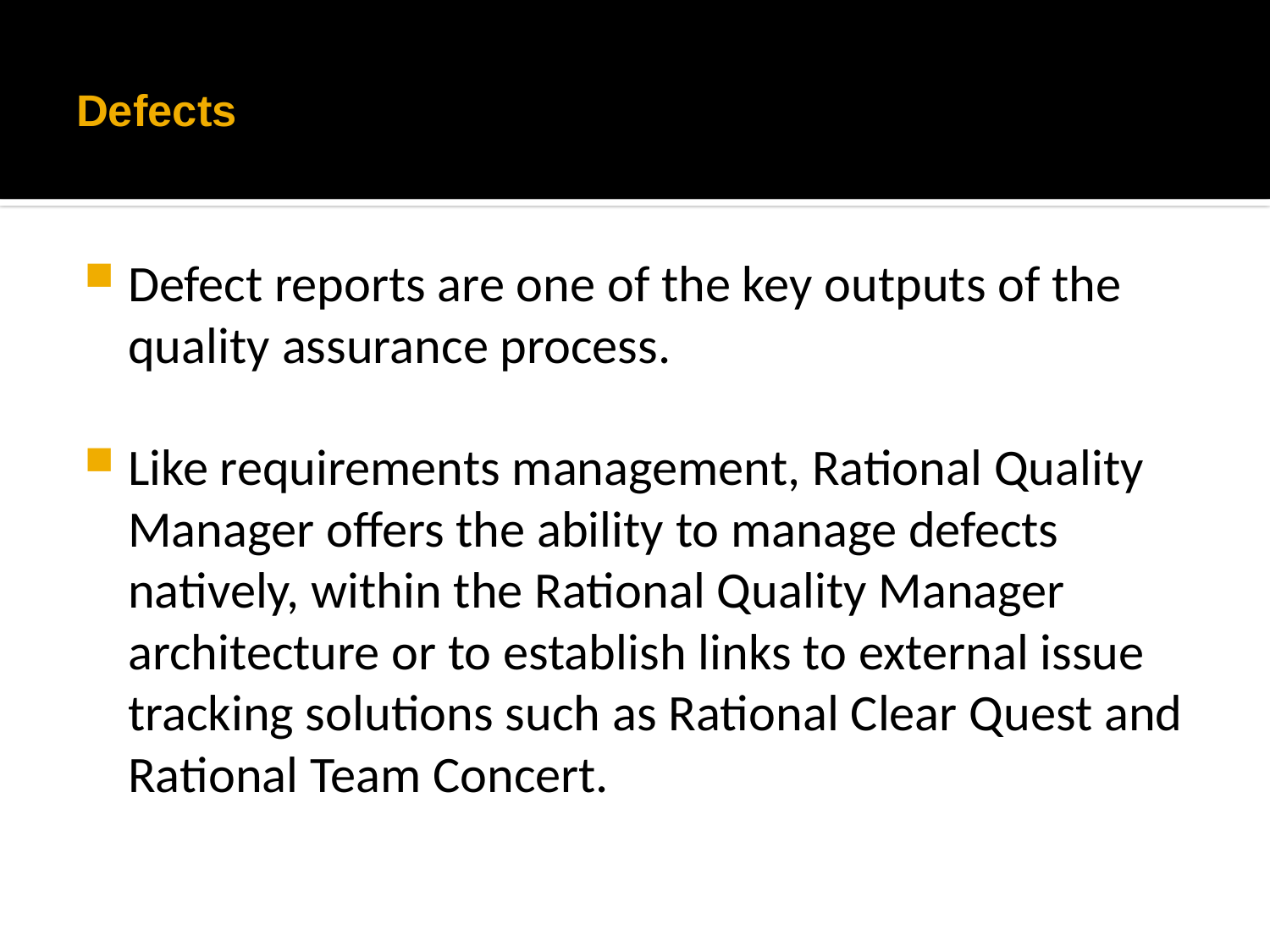

# Defects
Defect reports are one of the key outputs of the quality assurance process.

Like requirements management, Rational Quality Manager offers the ability to manage defects natively, within the Rational Quality Manager architecture or to establish links to external issue tracking solutions such as Rational Clear Quest and Rational Team Concert.